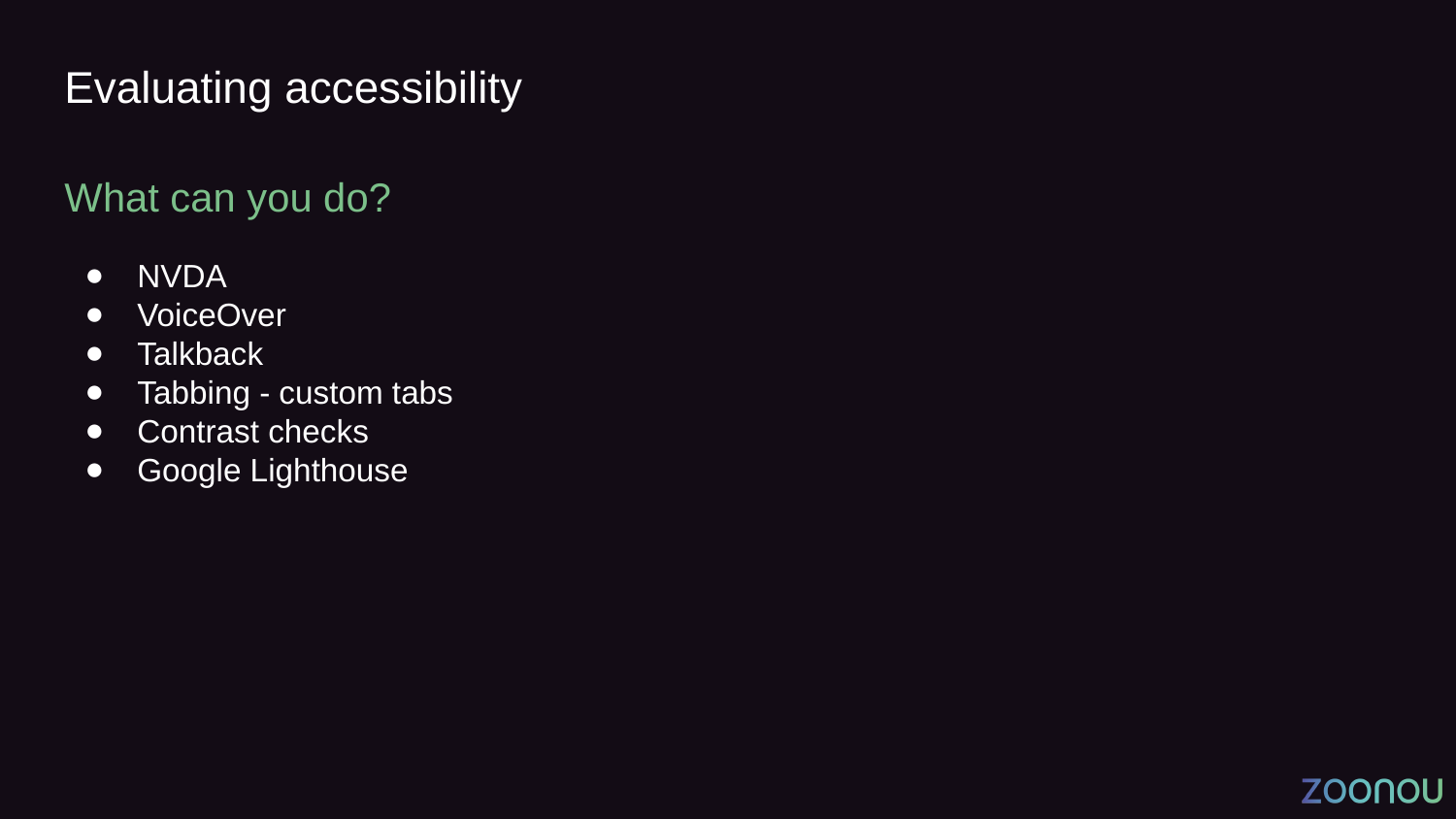

# Evaluating accessibility

What can you do?
NVDA
VoiceOver
Talkback
Tabbing - custom tabs
Contrast checks
Google Lighthouse